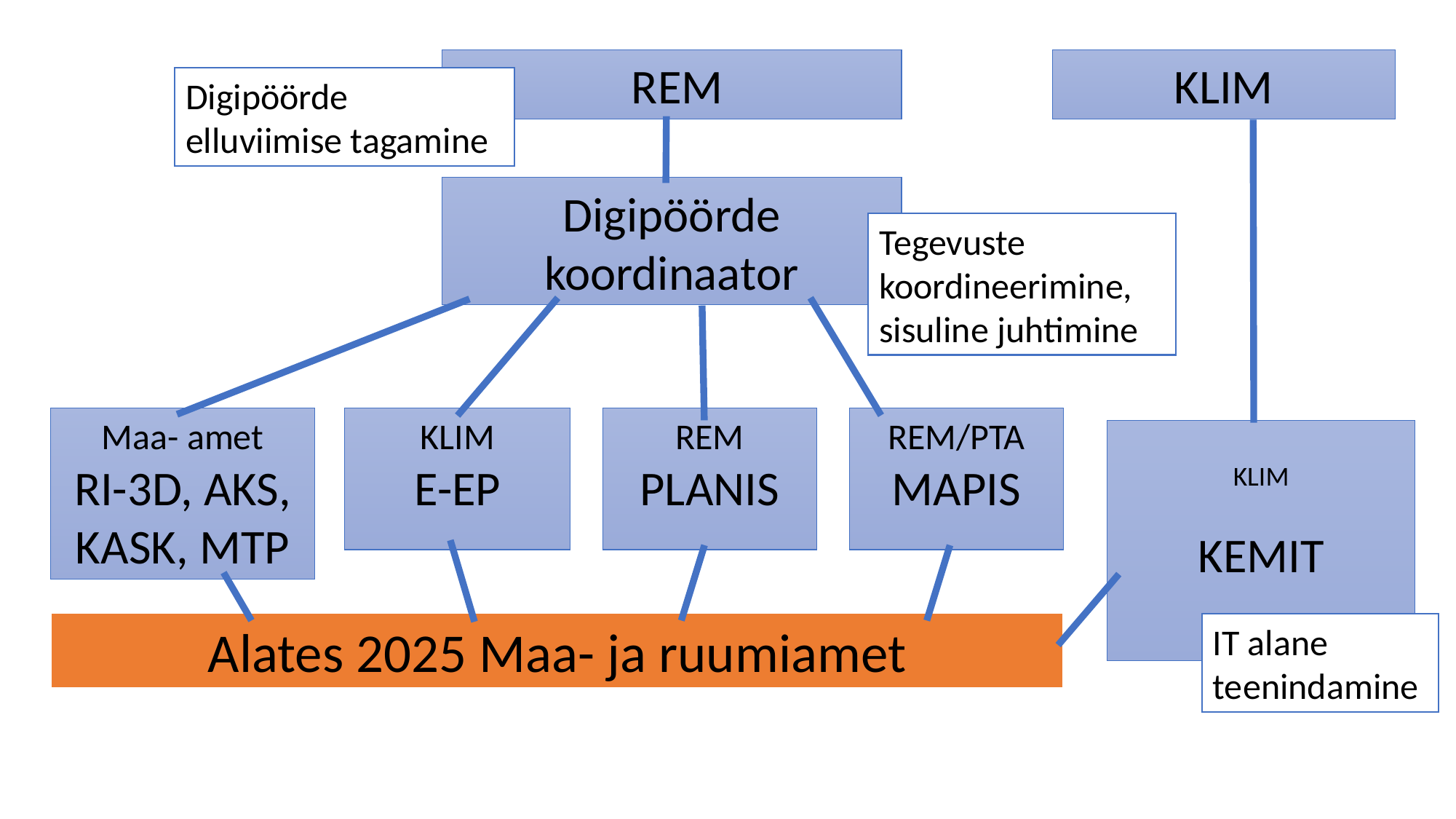

KLIM
 REM
Digipöörde elluviimise tagamine
Digipöörde koordinaator
Tegevuste koordineerimine, sisuline juhtimine
Maa- amet
RI-3D, AKS, KASK, MTP
KLIM
E-EP

REM
PLANIS

REM/PTA
MAPIS

KLIM

KEMIT

Alates 2025 Maa- ja ruumiamet
IT alane teenindamine